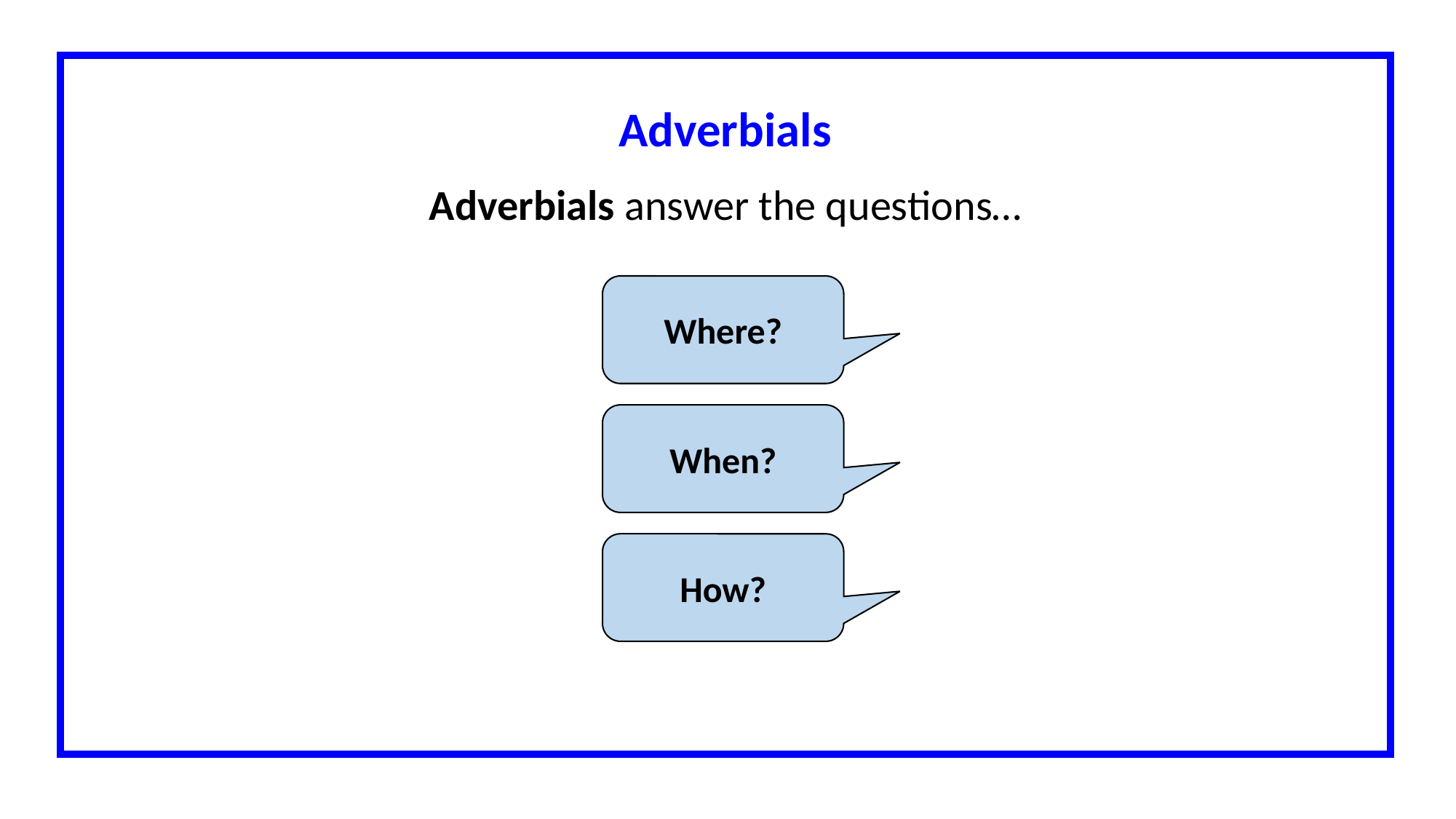

Adverbials
Adverbials answer the questions…
Where?
When?
How?